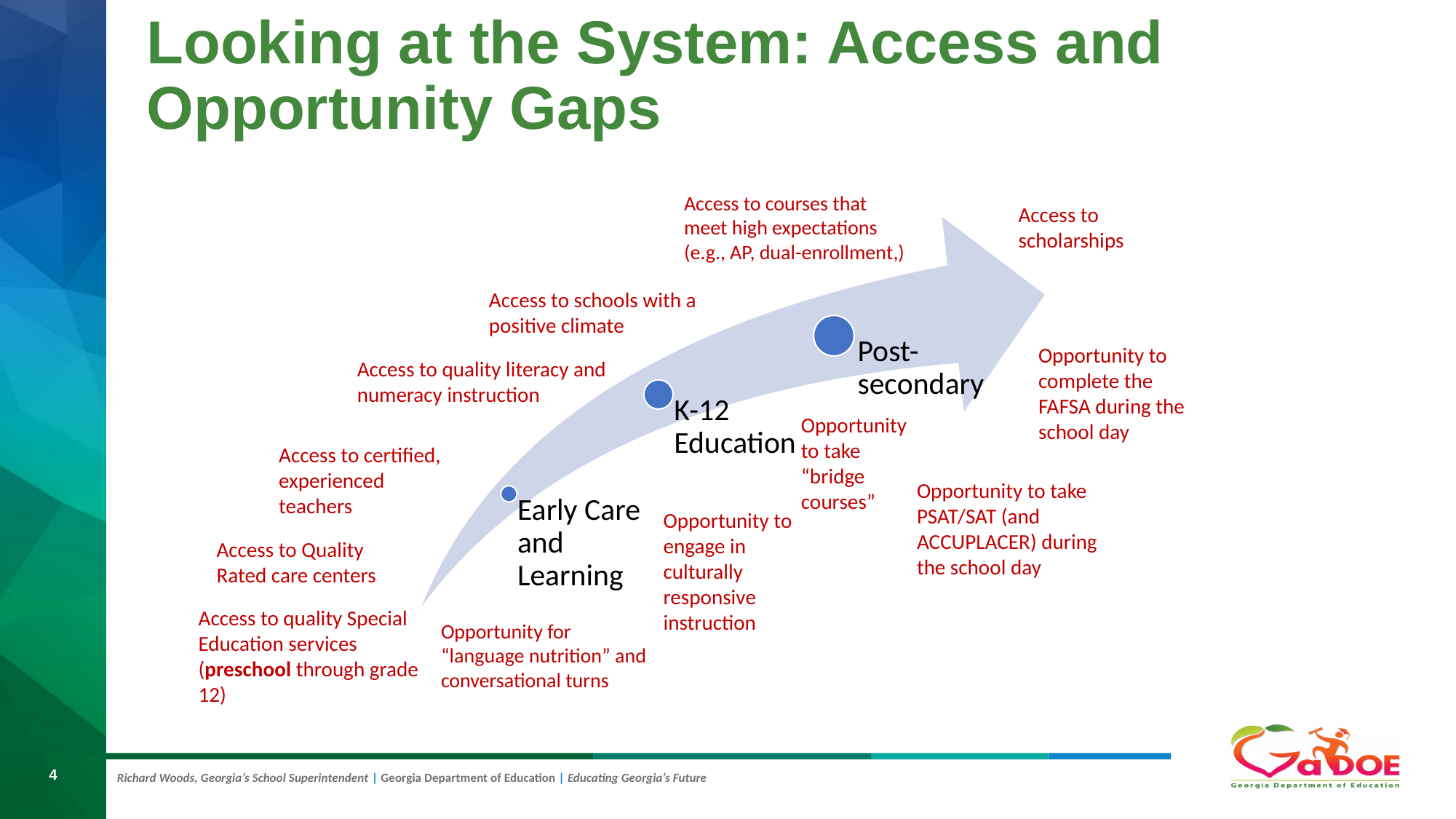

Looking at the System: Access and Opportunity Gaps
Access to courses that meet high expectations (e.g., AP, dual-enrollment,)
Access to scholarships
Early Care and Learning
K-12 Education
Post-secondary
Access to schools with a positive climate
Opportunity to complete the FAFSA during the school day
Access to quality literacy and numeracy instruction
Opportunity to take “bridge courses”
Access to certified, experienced teachers
Opportunity to take PSAT/SAT (and ACCUPLACER) during the school day
Opportunity to engage in culturally responsive instruction
Access to Quality Rated care centers
Access to quality Special Education services (preschool through grade 12)
Opportunity for “language nutrition” and conversational turns